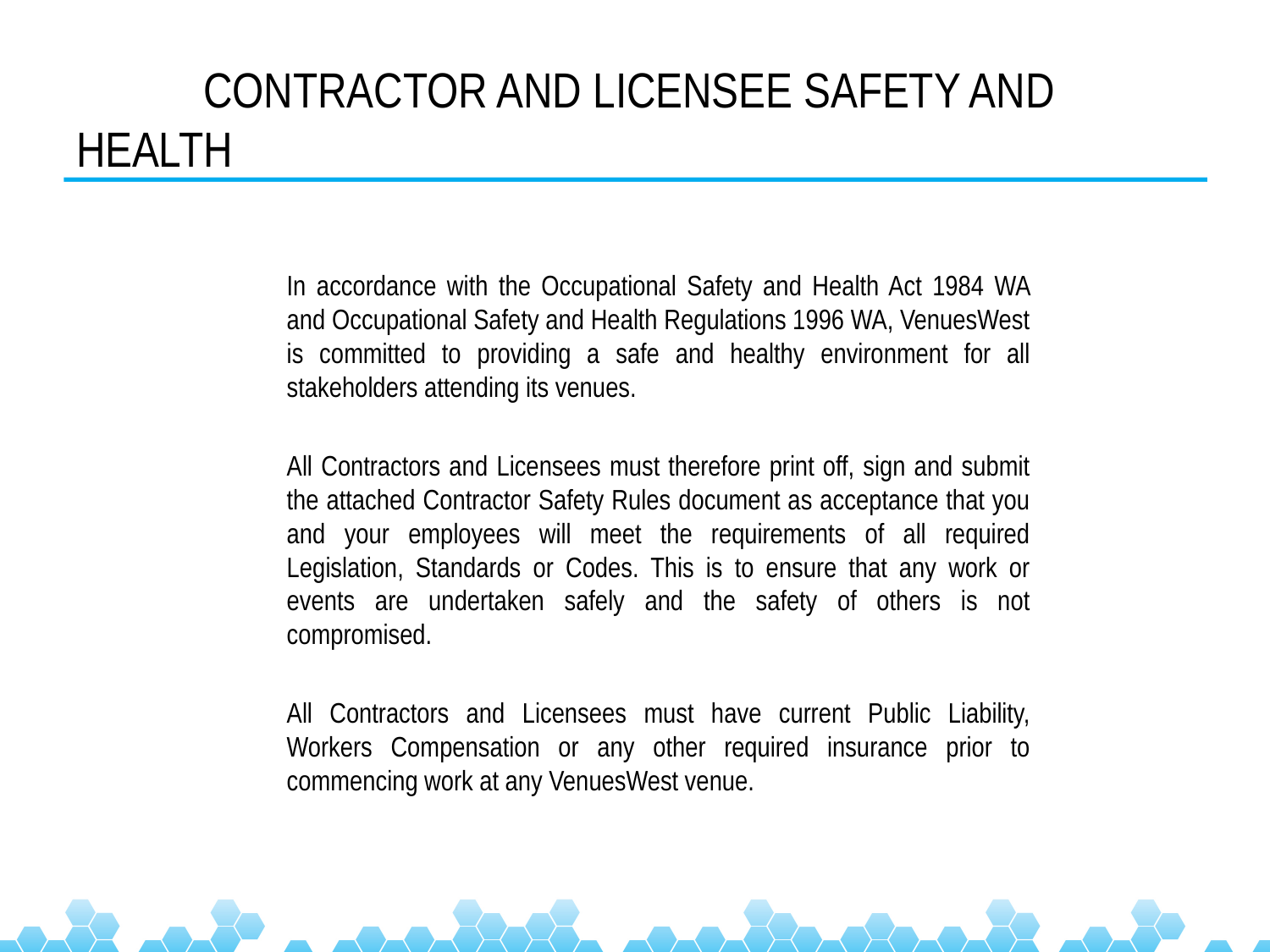

# CONTRACTOR AND LICENSEE SAFETY AND HEALTH

	In accordance with the Occupational Safety and Health Act 1984 WA and Occupational Safety and Health Regulations 1996 WA, VenuesWest is committed to providing a safe and healthy environment for all stakeholders attending its venues.

	All Contractors and Licensees must therefore print off, sign and submit the attached Contractor Safety Rules document as acceptance that you and your employees will meet the requirements of all required Legislation, Standards or Codes. This is to ensure that any work or events are undertaken safely and the safety of others is not compromised.

	All Contractors and Licensees must have current Public Liability, Workers Compensation or any other required insurance prior to commencing work at any VenuesWest venue.